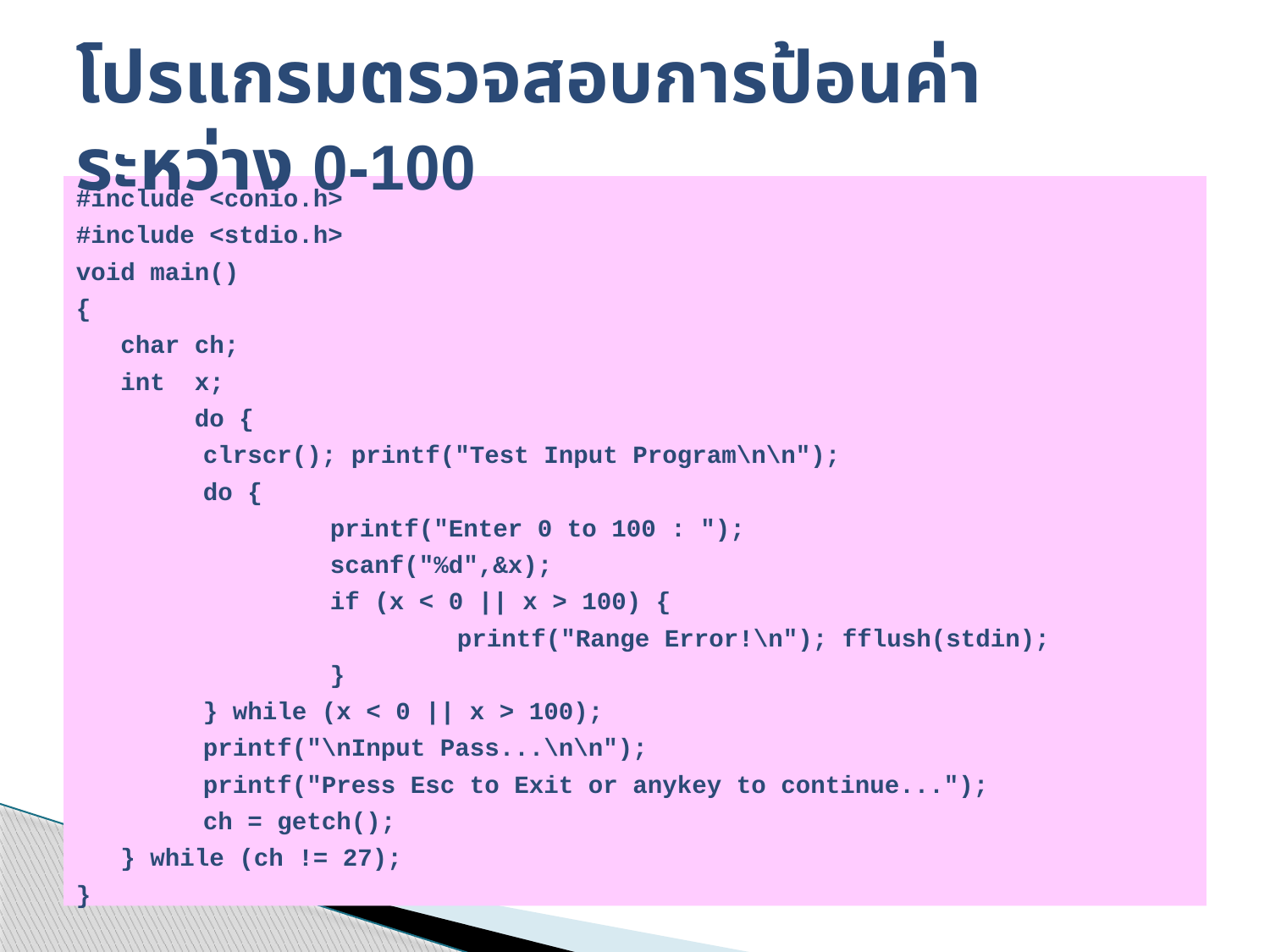

# โปรแกรมตรวจสอบการป้อนค่าระหว่าง 0-100
#include <conio.h>
#include <stdio.h>
void main()
{
   char ch;
   int  x;
        do {
	clrscr(); printf("Test Input Program\n\n");
	do {
		printf("Enter 0 to 100 : ");
		scanf("%d",&x);
		if (x < 0 || x > 100) {
	    	   	printf("Range Error!\n"); fflush(stdin);
		}
	} while (x < 0 || x > 100);
	printf("\nInput Pass...\n\n");
     	printf("Press Esc to Exit or anykey to continue...");
	ch = getch();
   } while (ch != 27);
}